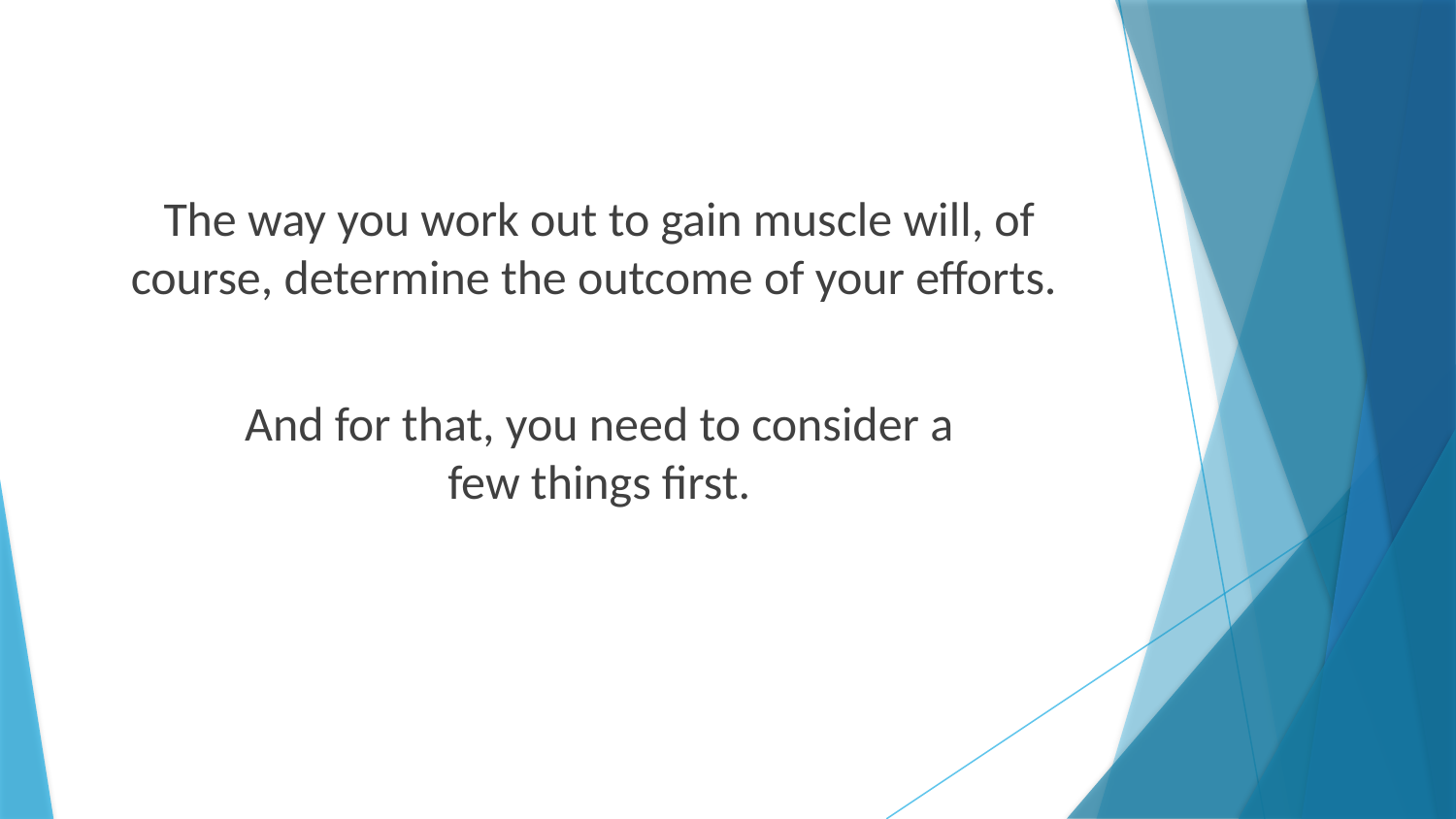

The way you work out to gain muscle will, of course, determine the outcome of your efforts.

And for that, you need to consider a
few things first.